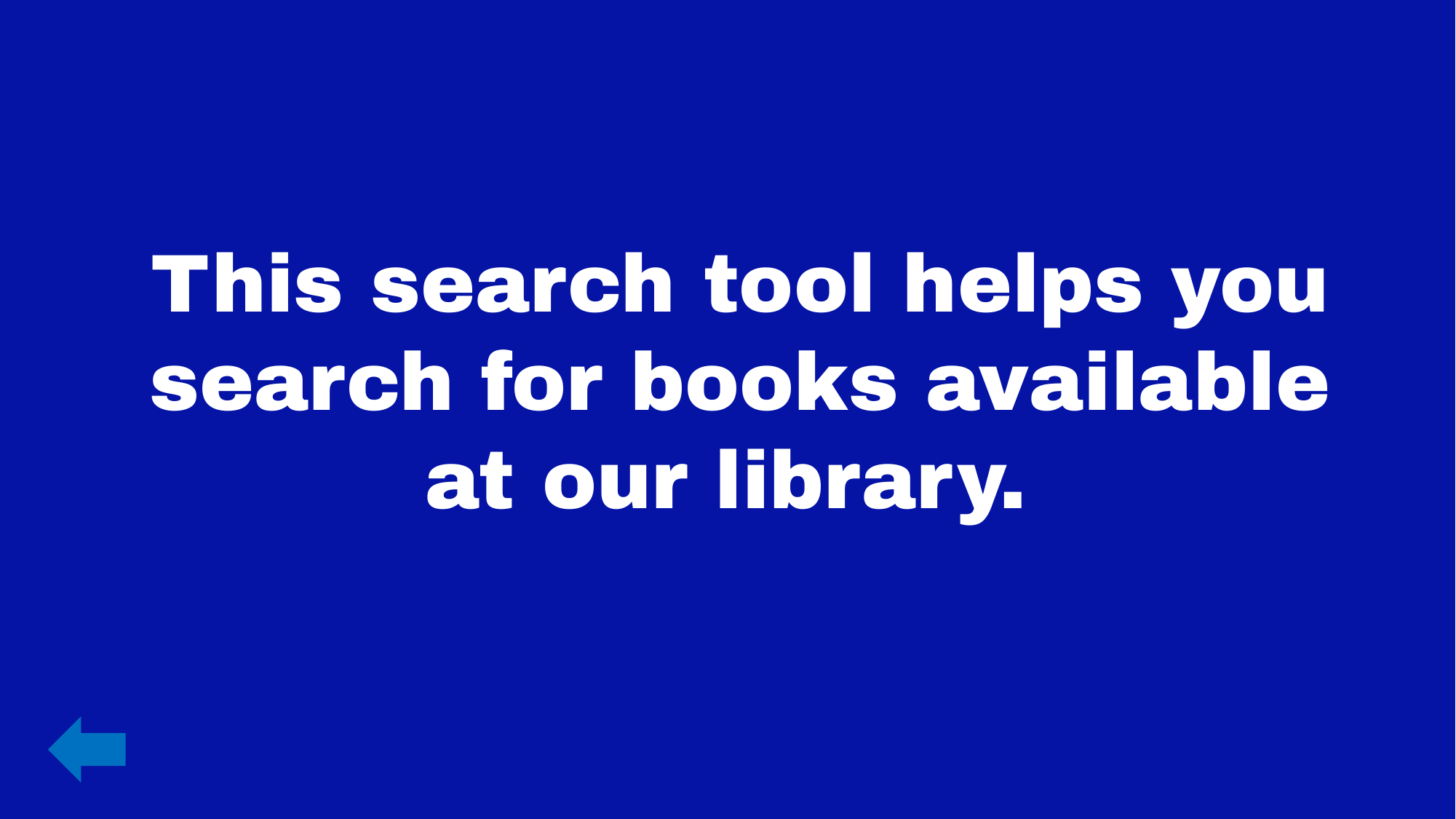

This search tool helps you search for books available at our library.